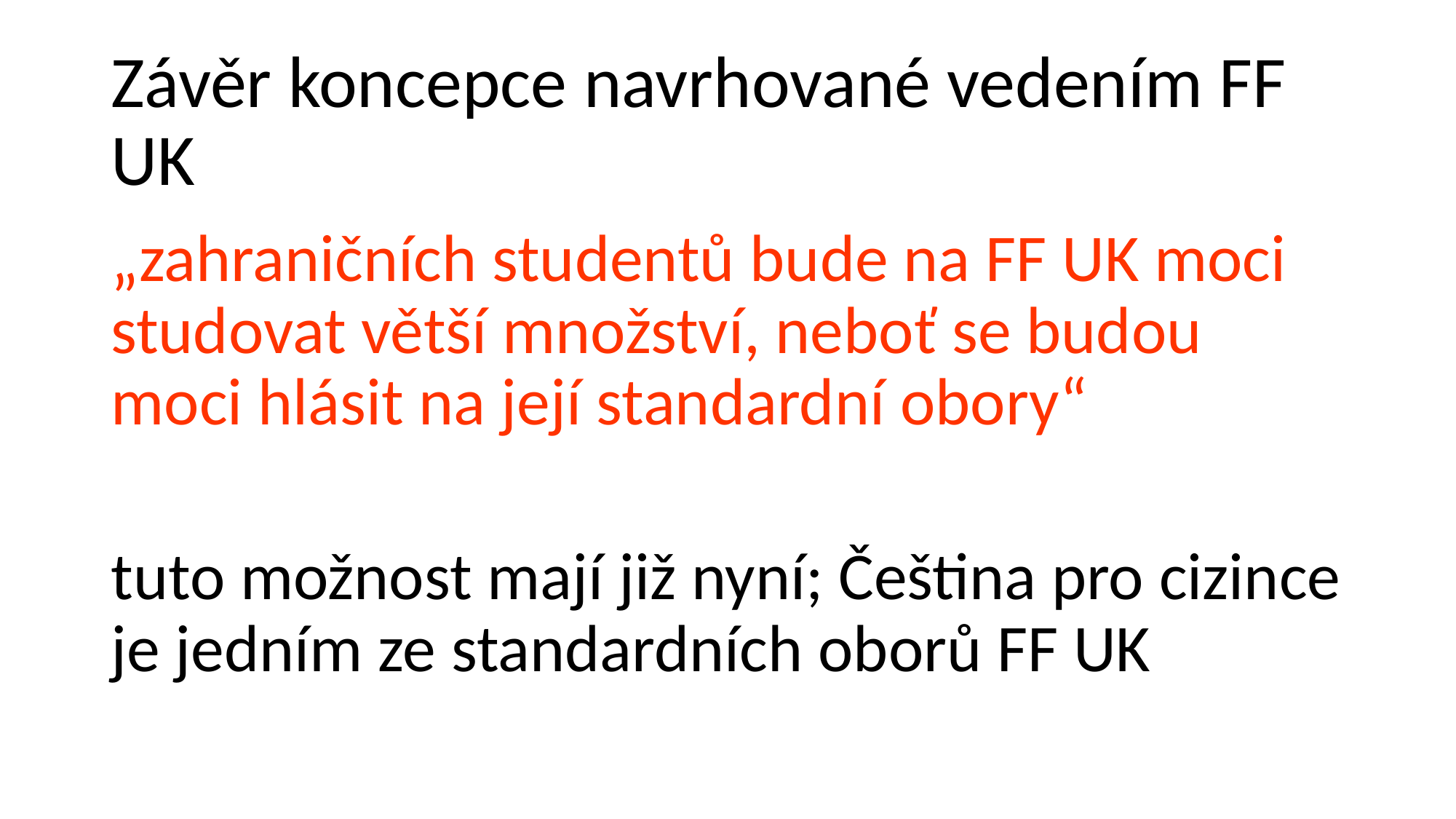

# Závěr koncepce navrhované vedením FF UK
„zahraničních studentů bude na FF UK moci studovat větší množství, neboť se budou moci hlásit na její standardní obory“

tuto možnost mají již nyní; Čeština pro cizince je jedním ze standardních oborů FF UK